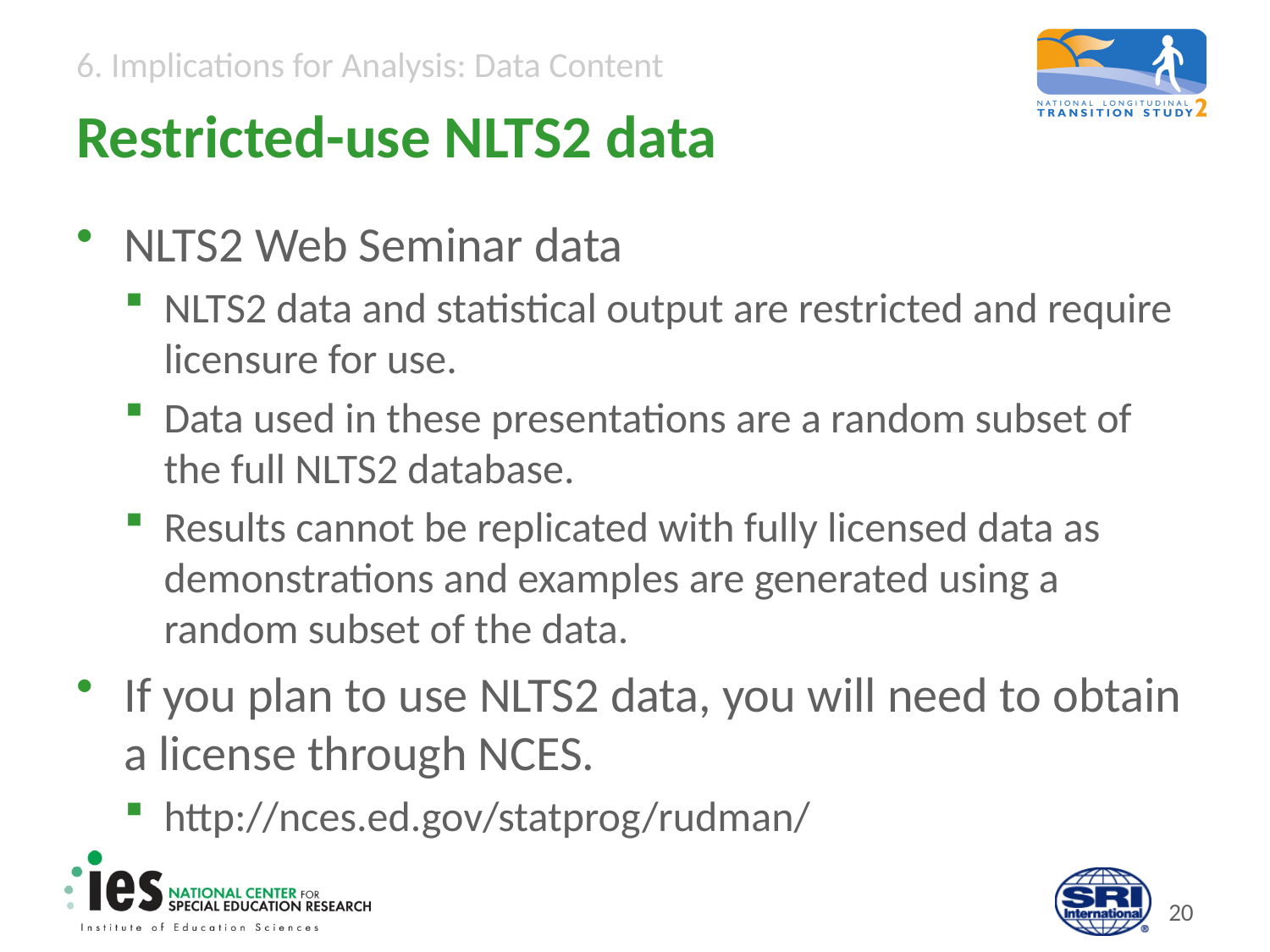

# Restricted-use NLTS2 data
NLTS2 Web Seminar data
NLTS2 data and statistical output are restricted and require licensure for use.
Data used in these presentations are a random subset of the full NLTS2 database.
Results cannot be replicated with fully licensed data as demonstrations and examples are generated using a random subset of the data.
If you plan to use NLTS2 data, you will need to obtain a license through NCES.
http://nces.ed.gov/statprog/rudman/
20